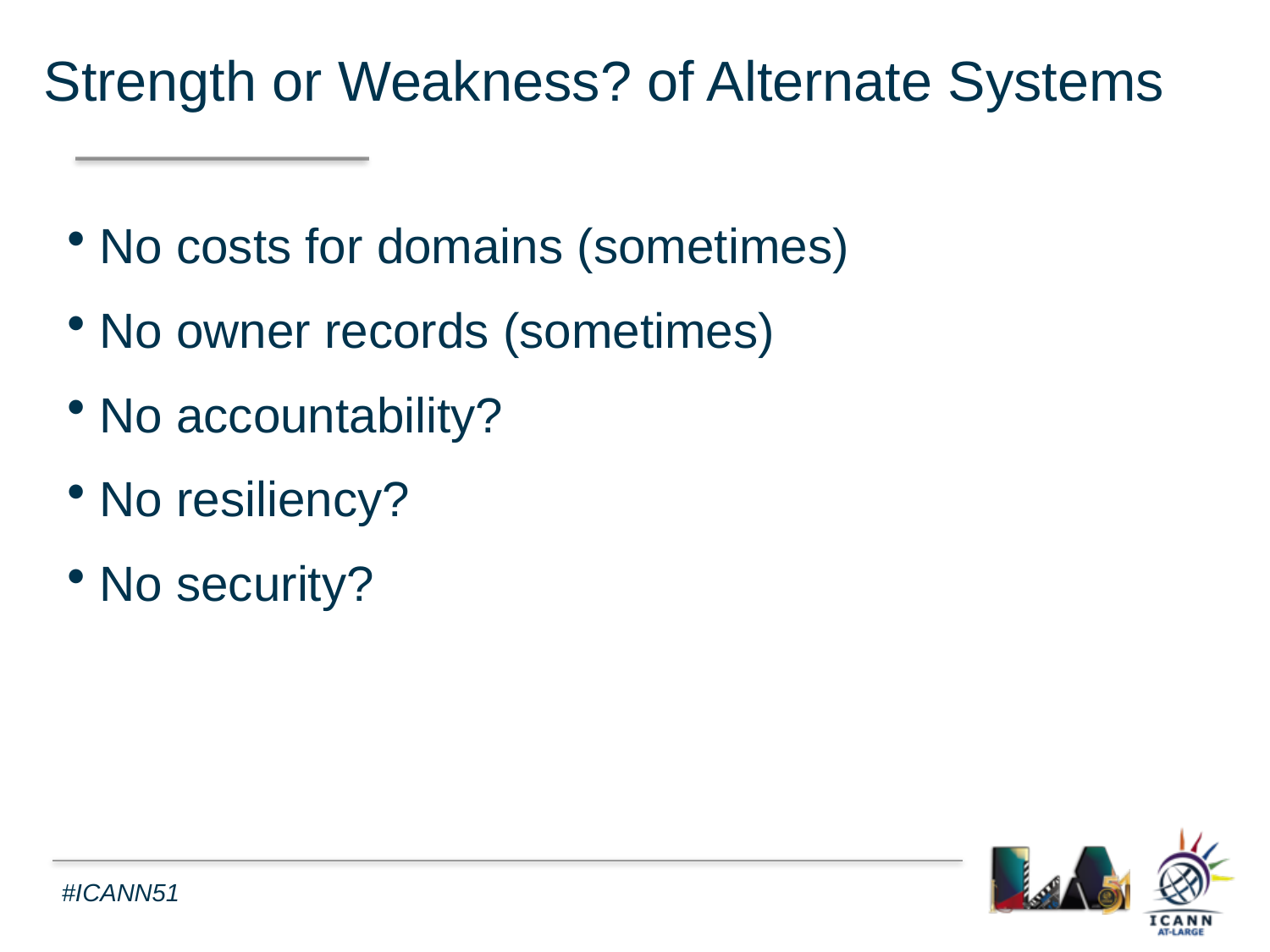

Strength or Weakness? of Alternate Systems
No costs for domains (sometimes)
No owner records (sometimes)
No accountability?
No resiliency?
No security?